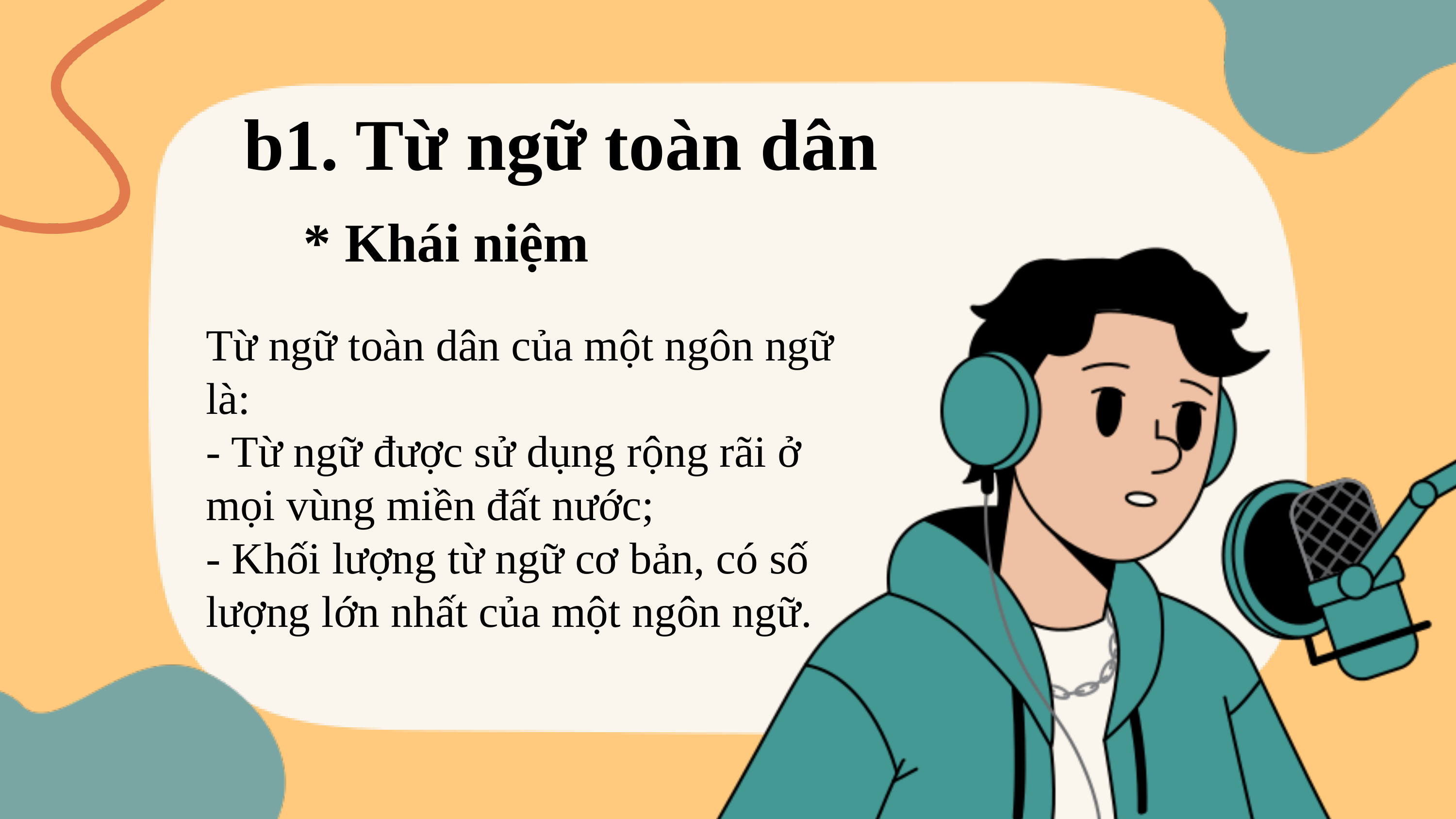

b1. Từ ngữ toàn dân
* Khái niệm

Từ ngữ toàn dân của một ngôn ngữ là:
- Từ ngữ được sử dụng rộng rãi ở mọi vùng miền đất nước;
- Khối lượng từ ngữ cơ bản, có số lượng lớn nhất của một ngôn ngữ.